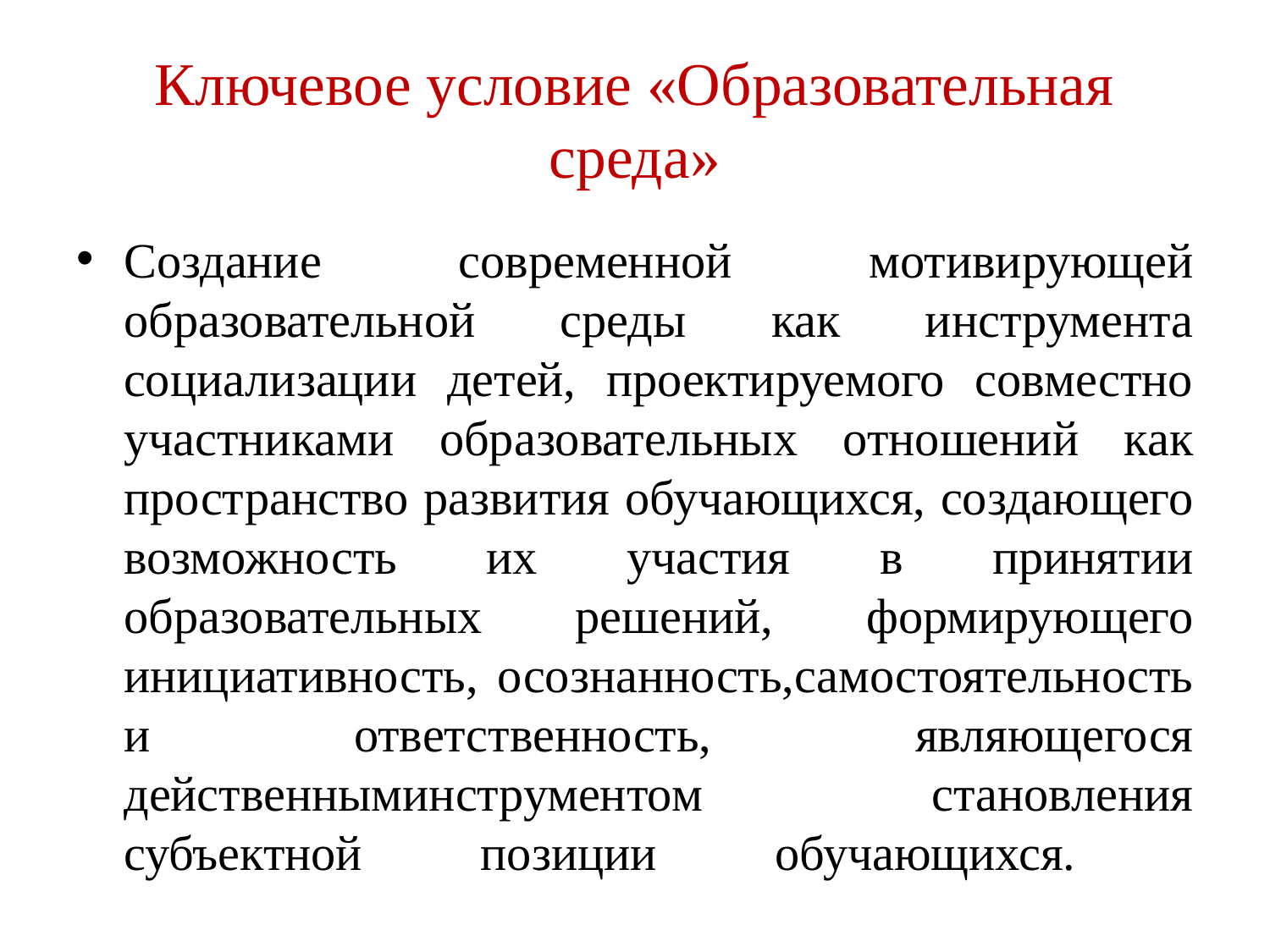

# Ключевое условие «Образовательная среда»
Создание современной мотивирующей образовательной среды как инструмента социализации детей, проектируемого совместно участниками образовательных отношений как
пространство развития обучающихся, создающего возможность их участия в принятии образовательных решений, формирующего инициативность, осознанность,самостоятельность и ответственность, являющегося действенныминструментом становления субъектной позиции обучающихся.